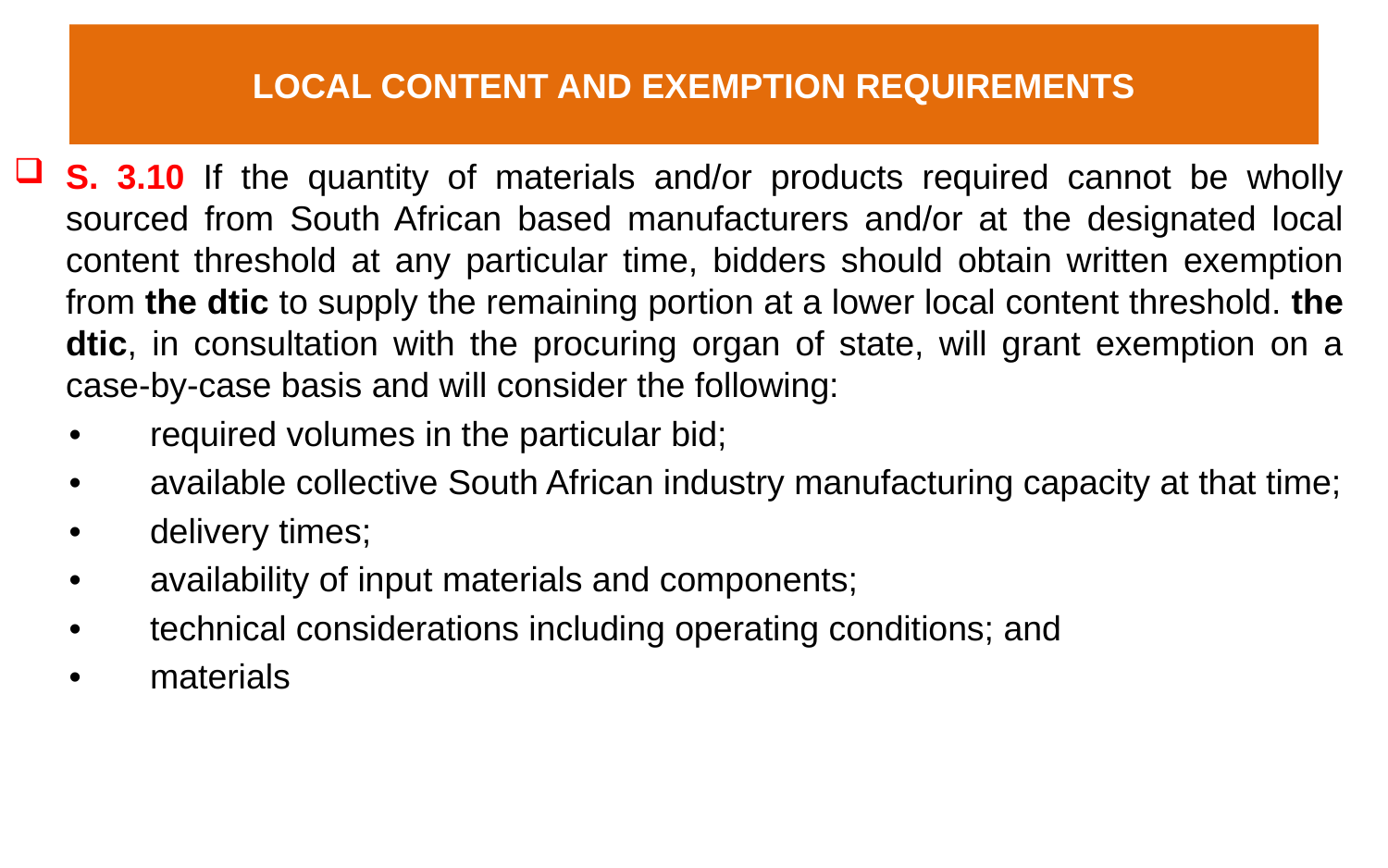

# LOCAL CONTENT AND EXEMPTION REQUIREMENTS
S. 3.10 If the quantity of materials and/or products required cannot be wholly sourced from South African based manufacturers and/or at the designated local content threshold at any particular time, bidders should obtain written exemption from the dtic to supply the remaining portion at a lower local content threshold. the dtic, in consultation with the procuring organ of state, will grant exemption on a case-by-case basis and will consider the following:
•	required volumes in the particular bid;
•	available collective South African industry manufacturing capacity at that time;
•	delivery times;
•	availability of input materials and components;
•	technical considerations including operating conditions; and
•	materials